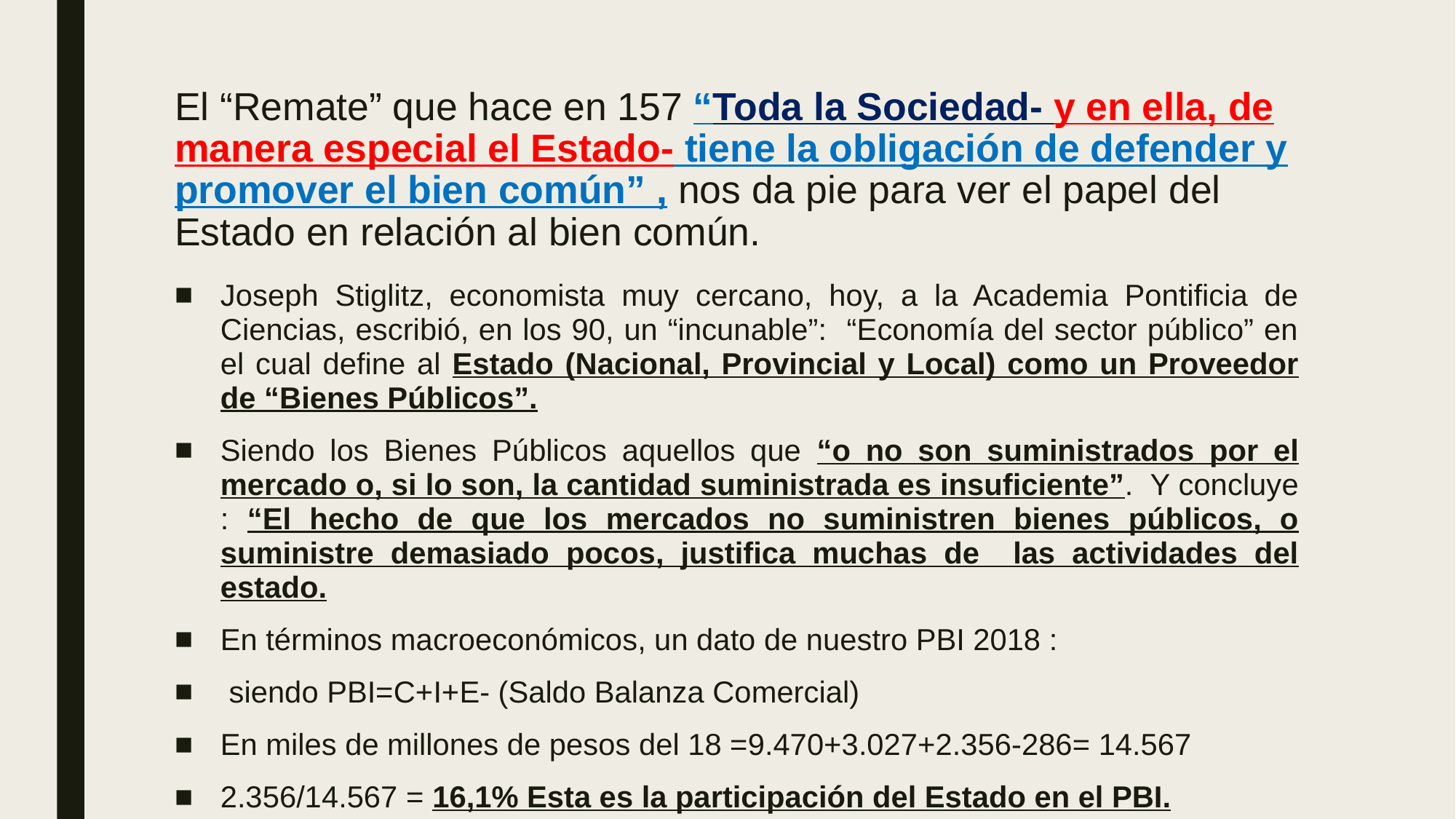

# El “Remate” que hace en 157 “Toda la Sociedad- y en ella, de manera especial el Estado- tiene la obligación de defender y promover el bien común” , nos da pie para ver el papel del Estado en relación al bien común.
Joseph Stiglitz, economista muy cercano, hoy, a la Academia Pontificia de Ciencias, escribió, en los 90, un “incunable”:  “Economía del sector público” en el cual define al Estado (Nacional, Provincial y Local) como un Proveedor de “Bienes Públicos”.
Siendo los Bienes Públicos aquellos que “o no son suministrados por el mercado o, si lo son, la cantidad suministrada es insuficiente”.  Y concluye : “El hecho de que los mercados no suministren bienes públicos, o suministre demasiado pocos, justifica muchas de  las actividades del estado.
En términos macroeconómicos, un dato de nuestro PBI 2018 :
 siendo PBI=C+I+E- (Saldo Balanza Comercial)
En miles de millones de pesos del 18 =9.470+3.027+2.356-286= 14.567
2.356/14.567 = 16,1% Esta es la participación del Estado en el PBI.
¿Cuál será entonces el papel del Estado?